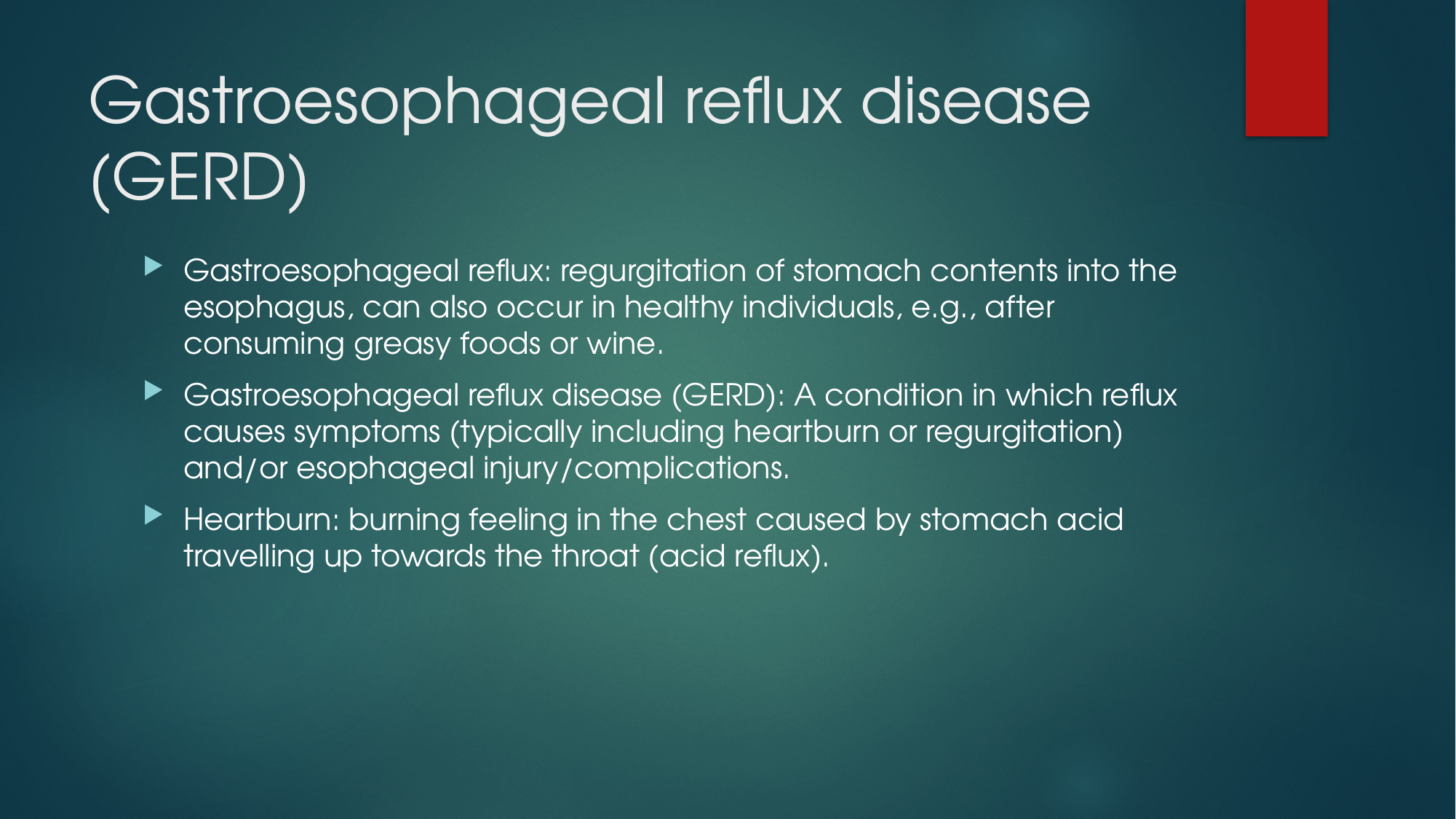

# Gastroesophageal reflux disease (GERD)
Gastroesophageal reflux: regurgitation of stomach contents into the esophagus, can also occur in healthy individuals, e.g., after consuming greasy foods or wine.
Gastroesophageal reflux disease (GERD): A condition in which reflux causes symptoms (typically including heartburn or regurgitation) and/or esophageal injury/complications.
Heartburn: burning feeling in the chest caused by stomach acid travelling up towards the throat (acid reflux).